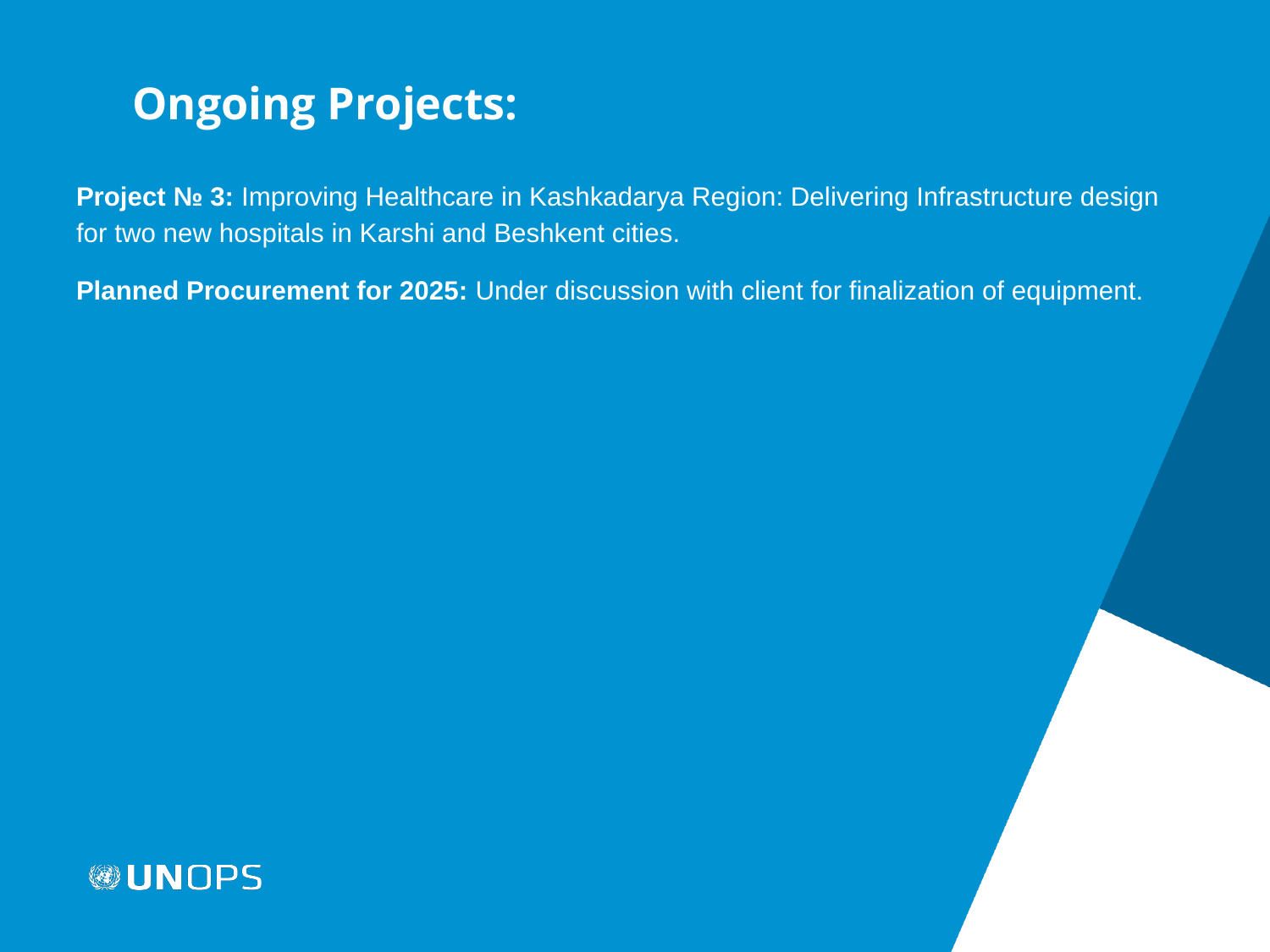

# Ongoing Projects:
Project № 3: Improving Healthcare in Kashkadarya Region: Delivering Infrastructure design for two new hospitals in Karshi and Beshkent cities.
Planned Procurement for 2025: Under discussion with client for finalization of equipment.